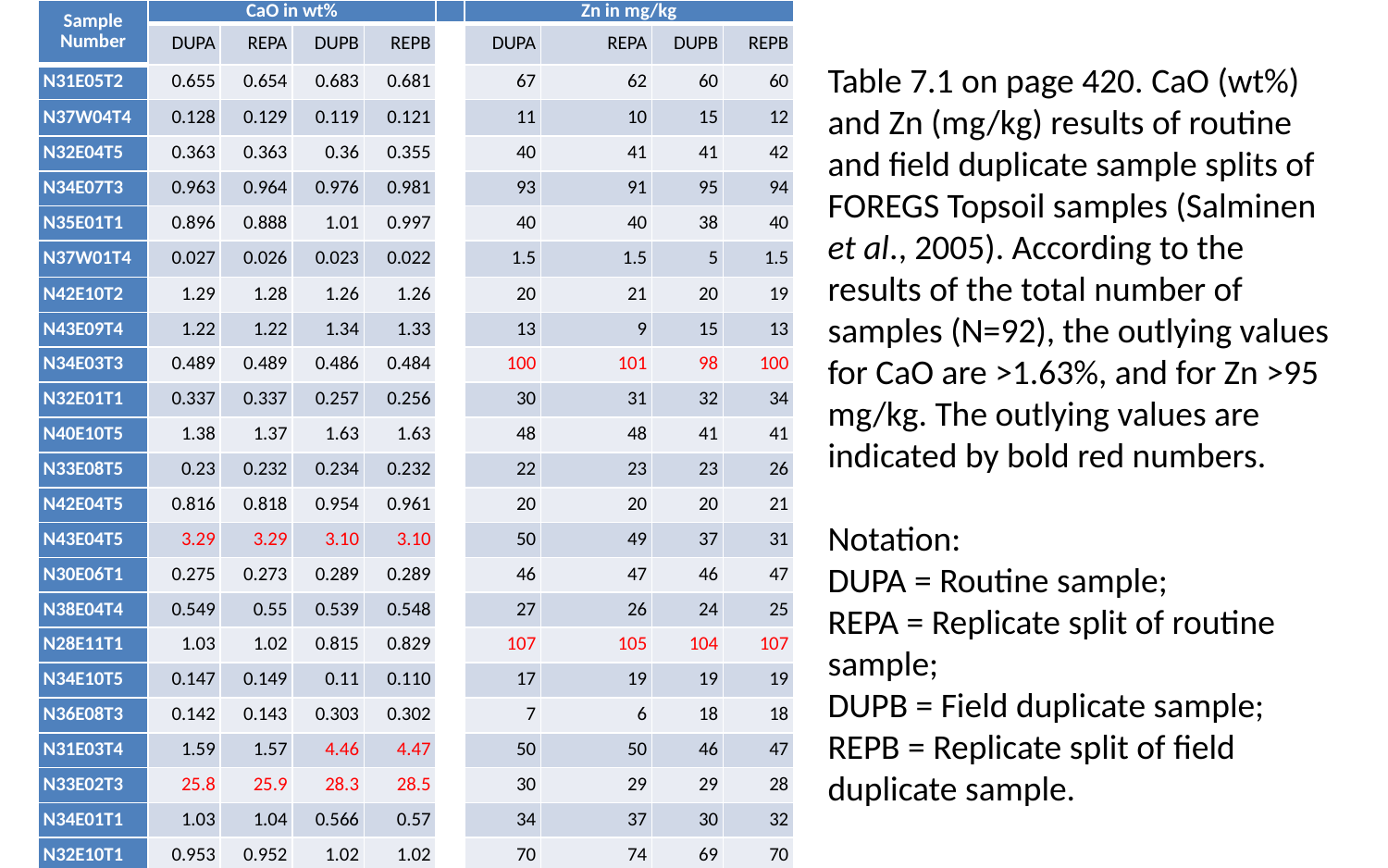

| Sample Number | CaO in wt% |  |  |  |  | Zn in mg/kg |  |  |  |
| --- | --- | --- | --- | --- | --- | --- | --- | --- | --- |
|  | DUPA | REPA | DUPB | REPB |  | DUPA | REPA | DUPB | REPB |
| N31E05T2 | 0.655 | 0.654 | 0.683 | 0.681 |  | 67 | 62 | 60 | 60 |
| N37W04T4 | 0.128 | 0.129 | 0.119 | 0.121 |  | 11 | 10 | 15 | 12 |
| N32E04T5 | 0.363 | 0.363 | 0.36 | 0.355 |  | 40 | 41 | 41 | 42 |
| N34E07T3 | 0.963 | 0.964 | 0.976 | 0.981 |  | 93 | 91 | 95 | 94 |
| N35E01T1 | 0.896 | 0.888 | 1.01 | 0.997 |  | 40 | 40 | 38 | 40 |
| N37W01T4 | 0.027 | 0.026 | 0.023 | 0.022 |  | 1.5 | 1.5 | 5 | 1.5 |
| N42E10T2 | 1.29 | 1.28 | 1.26 | 1.26 |  | 20 | 21 | 20 | 19 |
| N43E09T4 | 1.22 | 1.22 | 1.34 | 1.33 |  | 13 | 9 | 15 | 13 |
| N34E03T3 | 0.489 | 0.489 | 0.486 | 0.484 |  | 100 | 101 | 98 | 100 |
| N32E01T1 | 0.337 | 0.337 | 0.257 | 0.256 |  | 30 | 31 | 32 | 34 |
| N40E10T5 | 1.38 | 1.37 | 1.63 | 1.63 |  | 48 | 48 | 41 | 41 |
| N33E08T5 | 0.23 | 0.232 | 0.234 | 0.232 |  | 22 | 23 | 23 | 26 |
| N42E04T5 | 0.816 | 0.818 | 0.954 | 0.961 |  | 20 | 20 | 20 | 21 |
| N43E04T5 | 3.29 | 3.29 | 3.10 | 3.10 |  | 50 | 49 | 37 | 31 |
| N30E06T1 | 0.275 | 0.273 | 0.289 | 0.289 |  | 46 | 47 | 46 | 47 |
| N38E04T4 | 0.549 | 0.55 | 0.539 | 0.548 |  | 27 | 26 | 24 | 25 |
| N28E11T1 | 1.03 | 1.02 | 0.815 | 0.829 |  | 107 | 105 | 104 | 107 |
| N34E10T5 | 0.147 | 0.149 | 0.11 | 0.110 |  | 17 | 19 | 19 | 19 |
| N36E08T3 | 0.142 | 0.143 | 0.303 | 0.302 |  | 7 | 6 | 18 | 18 |
| N31E03T4 | 1.59 | 1.57 | 4.46 | 4.47 |  | 50 | 50 | 46 | 47 |
| N33E02T3 | 25.8 | 25.9 | 28.3 | 28.5 |  | 30 | 29 | 29 | 28 |
| N34E01T1 | 1.03 | 1.04 | 0.566 | 0.57 |  | 34 | 37 | 30 | 32 |
| N32E10T1 | 0.953 | 0.952 | 1.02 | 1.02 |  | 70 | 74 | 69 | 70 |
Table 7.1 on page 420. CaO (wt%) and Zn (mg/kg) results of routine and field duplicate sample splits of FOREGS Topsoil samples (Salminen et al., 2005). According to the results of the total number of samples (N=92), the outlying values for CaO are >1.63%, and for Zn >95 mg/kg. The outlying values are indicated by bold red numbers.

Notation:
DUPA = Routine sample;
REPA = Replicate split of routine sample;
DUPB = Field duplicate sample; REPB = Replicate split of field duplicate sample.